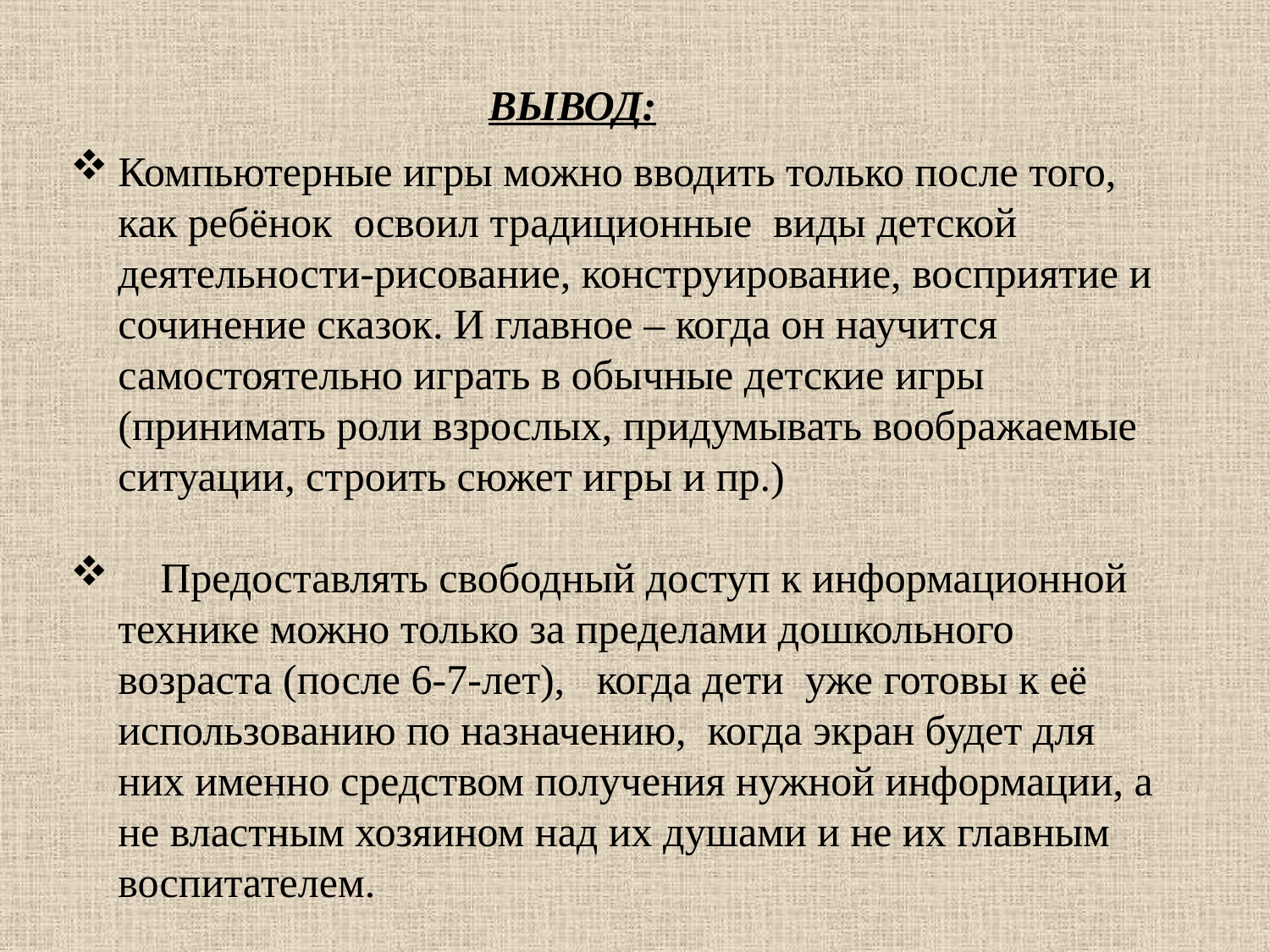

ВЫВОД:
Компьютерные игры можно вводить только после того, как ребёнок  освоил традиционные  виды детской  деятельности-рисование, конструирование, восприятие и сочинение сказок. И главное – когда он научится самостоятельно играть в обычные детские игры (принимать роли взрослых, придумывать воображаемые ситуации, строить сюжет игры и пр.)

    Предоставлять свободный доступ к информационной технике можно только за пределами дошкольного возраста (после 6-7-лет),   когда дети  уже готовы к её использованию по назначению,  когда экран будет для них именно средством получения нужной информации, а не властным хозяином над их душами и не их главным воспитателем.